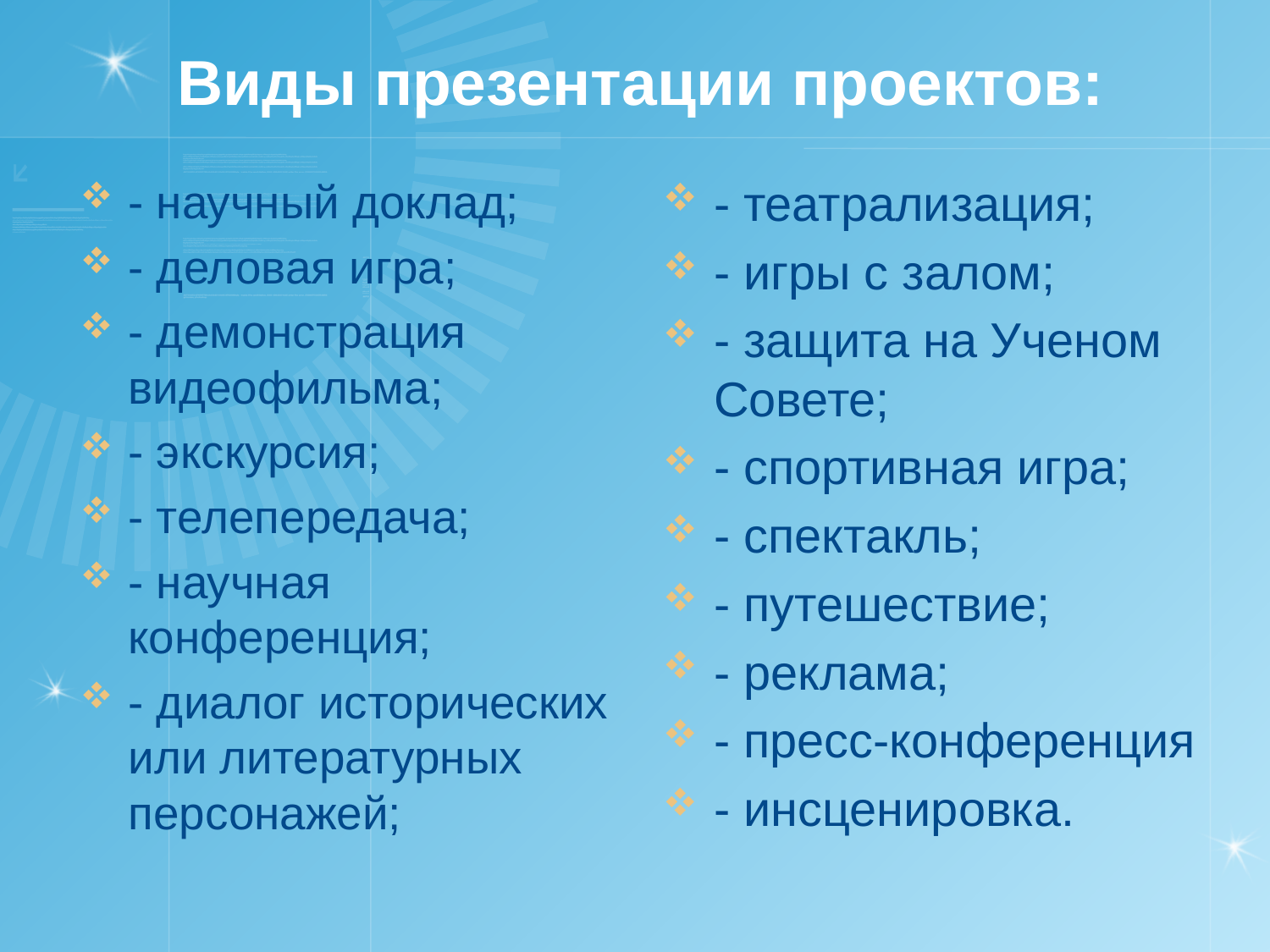

# Виды презентации проектов:
- научный доклад;
- деловая игра;
- демонстрация видеофильма;
- экскурсия;
- телепередача;
- научная конференция;
- диалог исторических или литературных персонажей;

- театрализация;
- игры с залом;
- защита на Ученом Совете;
- спортивная игра;
- спектакль;
- путешествие;
- реклама;
- пресс-конференция
- инсценировка.